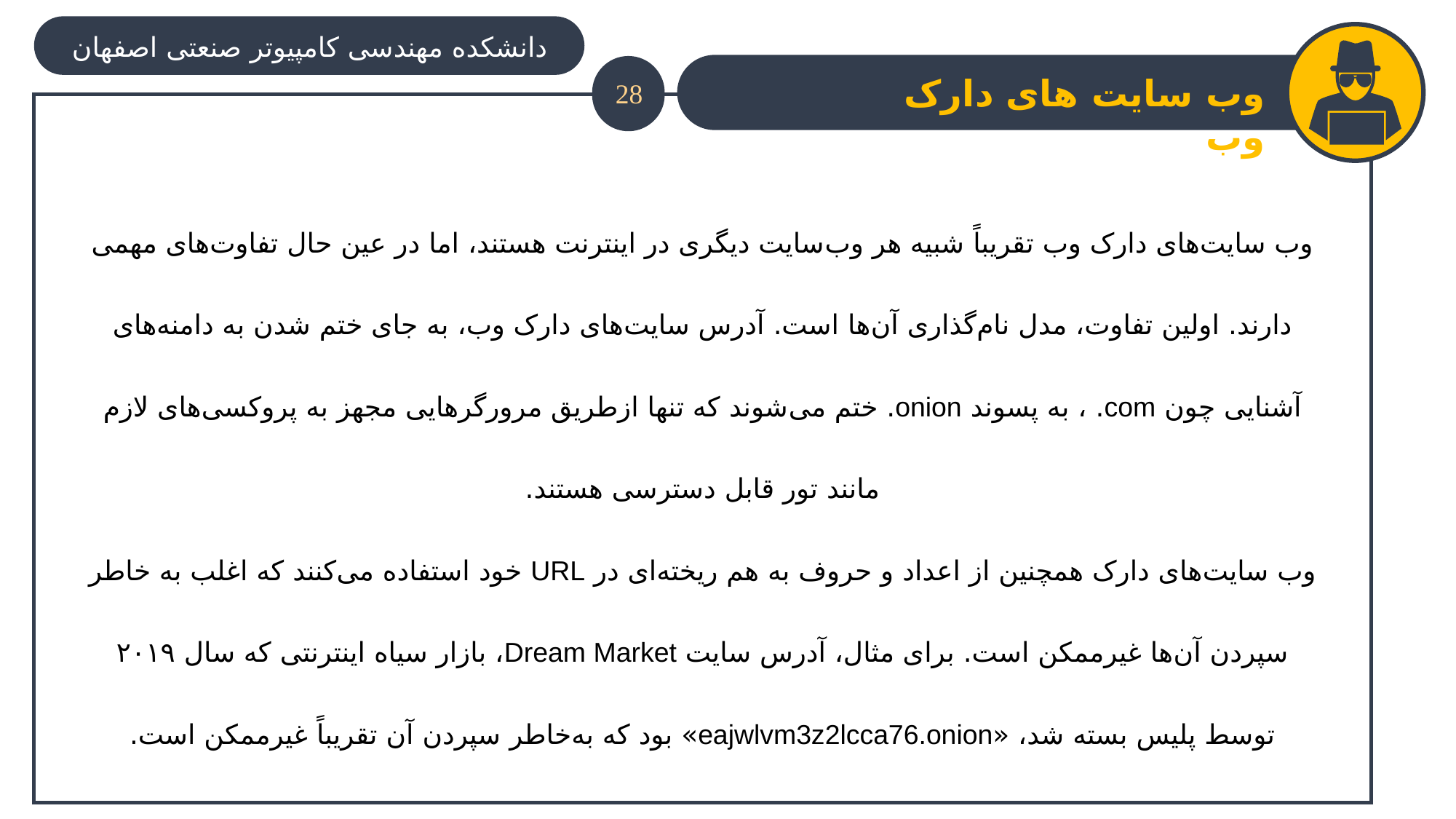

دانشکده مهندسی کامپیوتر صنعتی اصفهان
وب سایت های دارک وب
28
وب سایت‌های دارک وب تقریباً شبیه هر وب‌سایت دیگری در اینترنت هستند، اما در عین حال تفاوت‌های مهمی دارند. اولین تفاوت، مدل نام‌گذاری‌ آن‌ها است. آدرس سایت‌های دارک وب، به جای ختم شدن به دامنه‌‌های آشنایی چون com. ، به پسوند onion. ختم می‌شوند که تنها ازطریق مرورگرهایی مجهز به پروکسی‌های لازم مانند تور قابل دسترسی هستند.
وب سایت‌های دارک همچنین از اعداد و حروف به هم ریخته‌ای در URL خود استفاده می‌کنند که اغلب به خاطر سپردن آن‌ها غیرممکن است. برای مثال، آدرس سایت Dream Market، بازار سیاه اینترنتی که سال ۲۰۱۹ توسط پلیس بسته شد، «eajwlvm3z2lcca76.onion» بود که به‌خاطر سپردن آن تقریباً غیرممکن است.